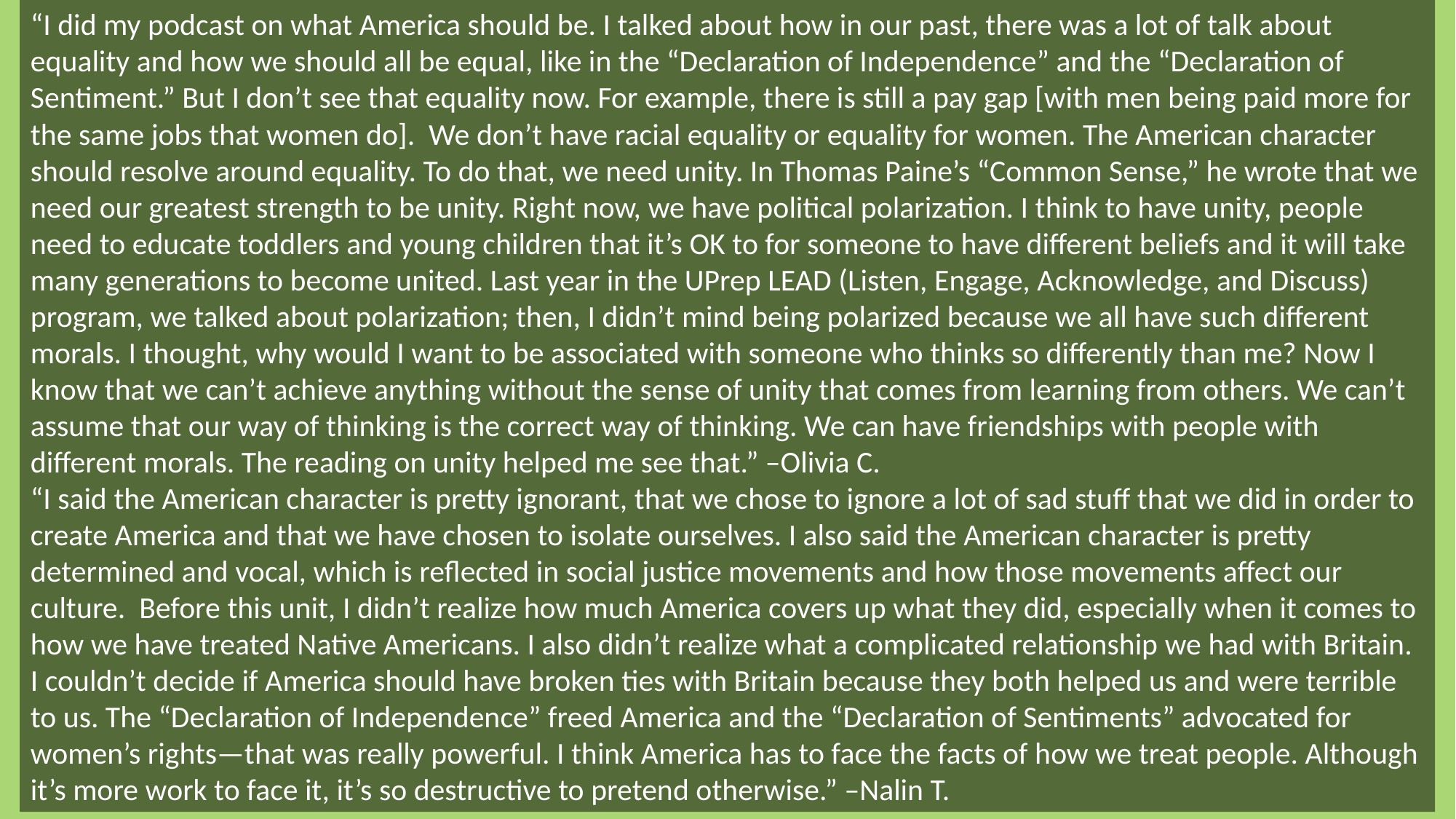

“I did my podcast on what America should be. I talked about how in our past, there was a lot of talk about equality and how we should all be equal, like in the “Declaration of Independence” and the “Declaration of Sentiment.” But I don’t see that equality now. For example, there is still a pay gap [with men being paid more for the same jobs that women do].  We don’t have racial equality or equality for women. The American character should resolve around equality. To do that, we need unity. In Thomas Paine’s “Common Sense,” he wrote that we need our greatest strength to be unity. Right now, we have political polarization. I think to have unity, people need to educate toddlers and young children that it’s OK to for someone to have different beliefs and it will take many generations to become united. Last year in the UPrep LEAD (Listen, Engage, Acknowledge, and Discuss) program, we talked about polarization; then, I didn’t mind being polarized because we all have such different morals. I thought, why would I want to be associated with someone who thinks so differently than me? Now I know that we can’t achieve anything without the sense of unity that comes from learning from others. We can’t assume that our way of thinking is the correct way of thinking. We can have friendships with people with different morals. The reading on unity helped me see that.” –Olivia C.
“I said the American character is pretty ignorant, that we chose to ignore a lot of sad stuff that we did in order to create America and that we have chosen to isolate ourselves. I also said the American character is pretty determined and vocal, which is reflected in social justice movements and how those movements affect our culture.  Before this unit, I didn’t realize how much America covers up what they did, especially when it comes to how we have treated Native Americans. I also didn’t realize what a complicated relationship we had with Britain. I couldn’t decide if America should have broken ties with Britain because they both helped us and were terrible to us. The “Declaration of Independence” freed America and the “Declaration of Sentiments” advocated for women’s rights—that was really powerful. I think America has to face the facts of how we treat people. Although it’s more work to face it, it’s so destructive to pretend otherwise.” –Nalin T.